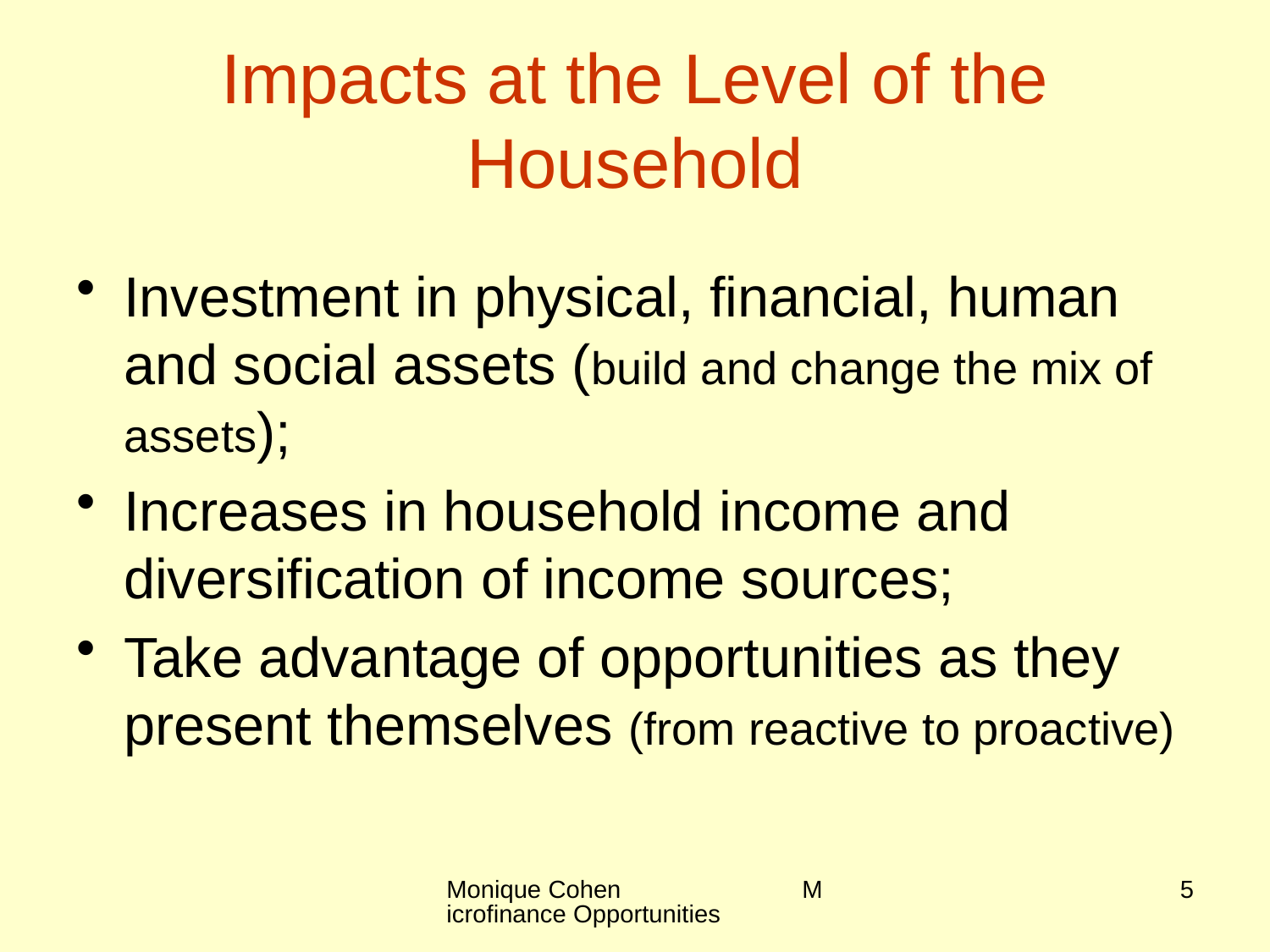

# Impacts at the Level of the Household
Investment in physical, financial, human and social assets (build and change the mix of assets);
Increases in household income and diversification of income sources;
Take advantage of opportunities as they present themselves (from reactive to proactive)
Monique Cohen                          Microfinance Opportunities
5